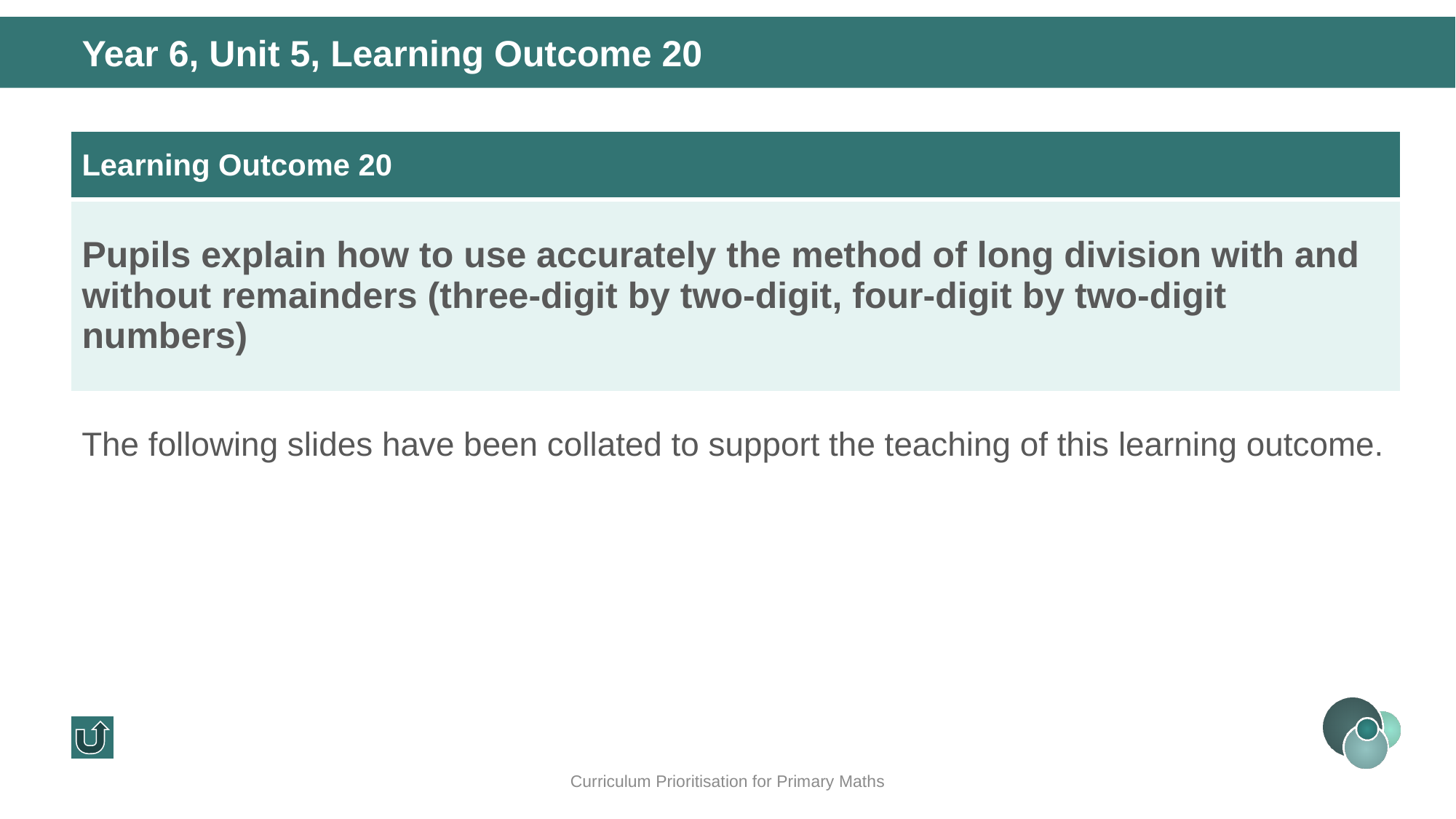

Year 6, Unit 5, Learning Outcome 20
| Learning Outcome 20 |
| --- |
| Pupils explain how to use accurately the method of long division with and without remainders (three-digit by two-digit, four-digit by two-digit numbers) |
The following slides have been collated to support the teaching of this learning outcome.

Curriculum Prioritisation for Primary Maths